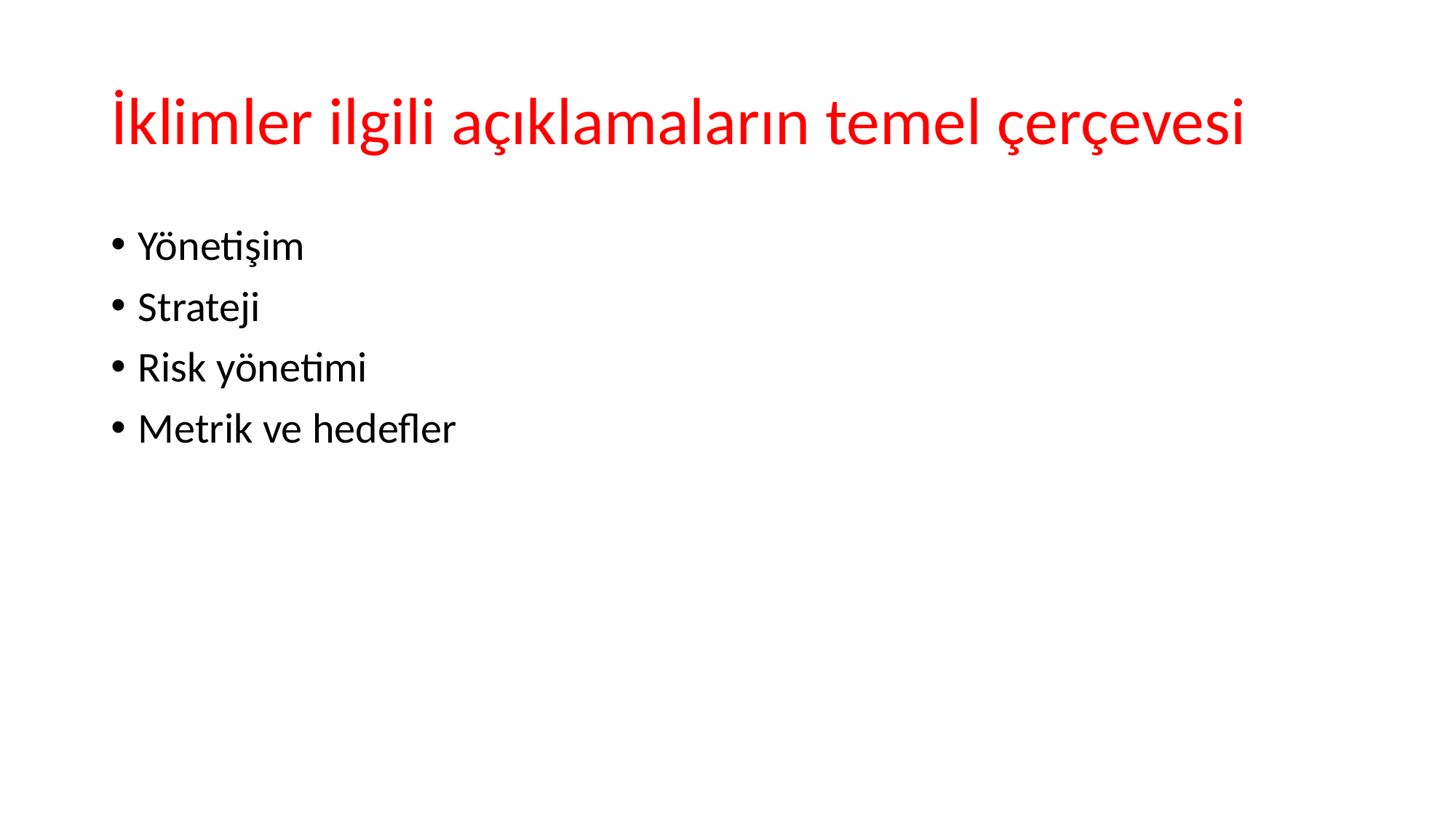

# İklimler ilgili açıklamaların temel çerçevesi
Yönetişim
Strateji
Risk yönetimi
Metrik ve hedefler